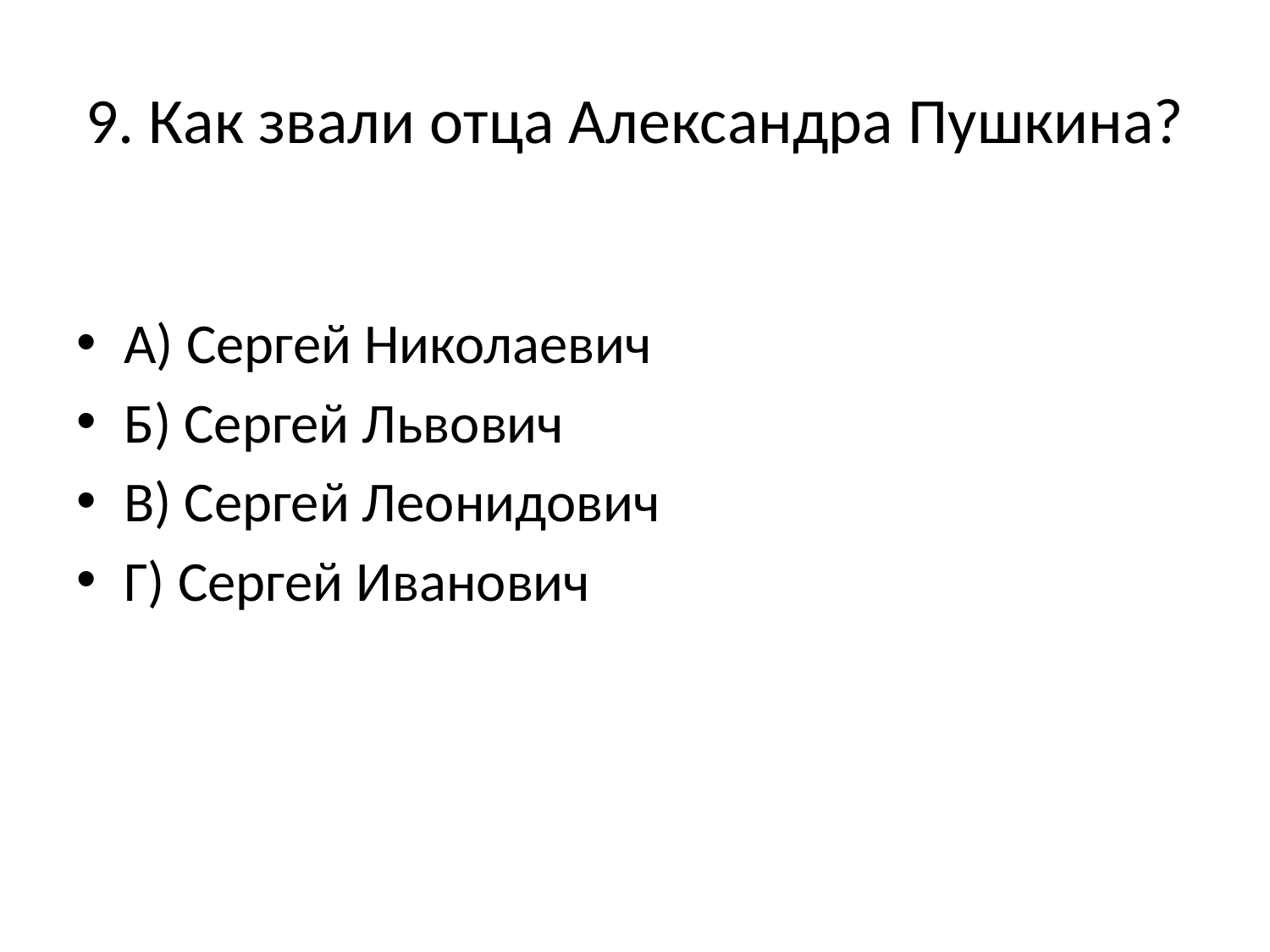

# 9. Как звали отца Александра Пушкина?

А) Сергей Николаевич
Б) Сергей Львович
В) Сергей Леонидович
Г) Сергей Иванович